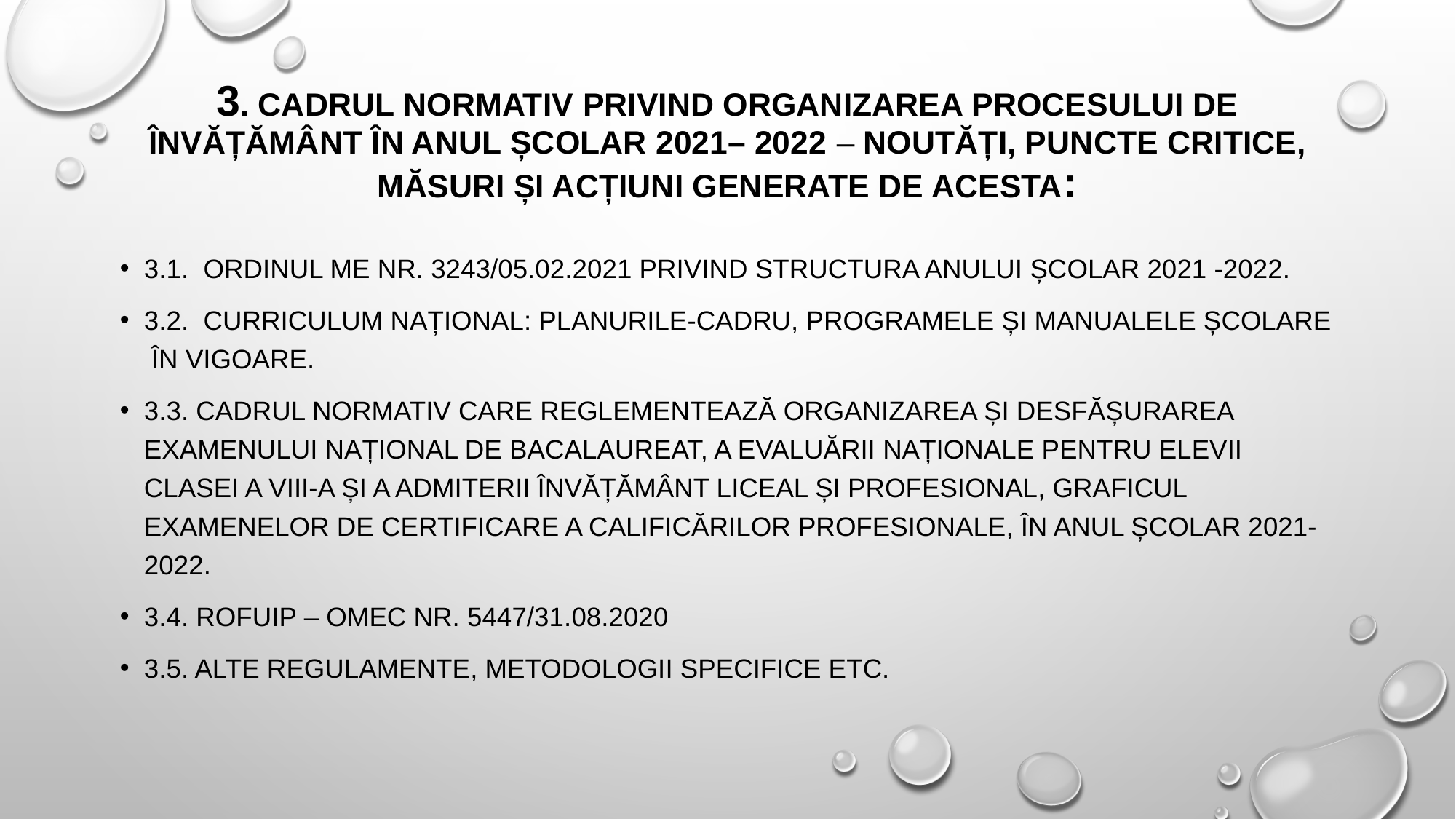

# 3. Cadrul normativ privind organizarea procesului de învățământ în anul școlar 2021– 2022 – noutăți, puncte critice, măsuri și acțiuni generate de acesta:
3.1.  Ordinul ME nr. 3243/05.02.2021 privind structura anului școlar 2021 -2022.
3.2.  Curriculum național: planurile-cadru, programele și manualele școlare  în vigoare.
3.3. Cadrul normativ care reglementează organizarea și desfășurarea examenului național de bacalaureat, a evaluării naționale pentru elevii clasei a VIII-a și a admiterii învățământ liceal și profesional, graficul examenelor de certificare a calificărilor profesionale, în anul școlar 2021-2022.
3.4. ROFUIP – OMEC nr. 5447/31.08.2020
3.5. Alte regulamente, metodologii specifice etc.